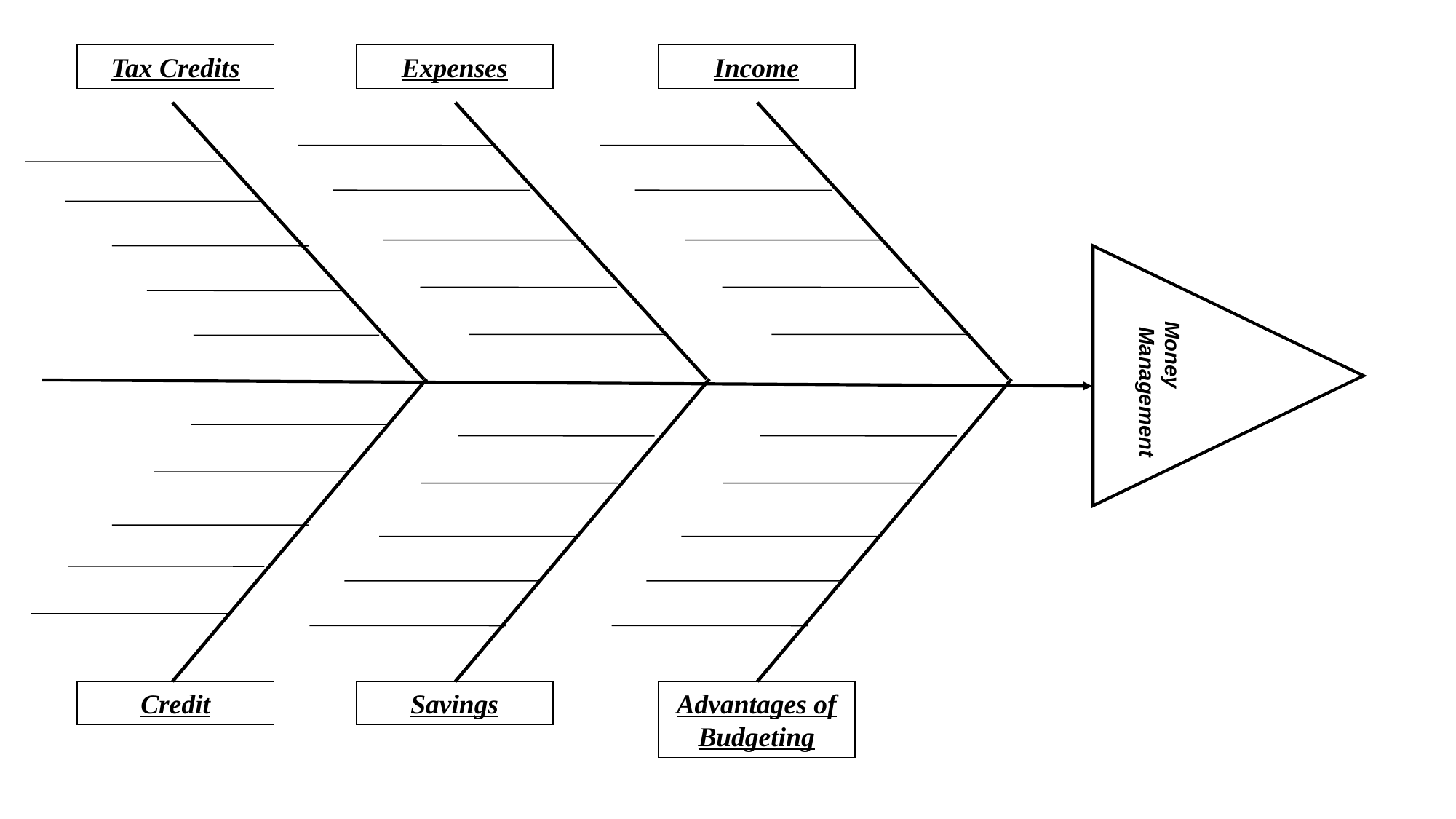

Tax Credits

Credit
Expenses

Savings
Income

Advantages of Budgeting
Money
 Management